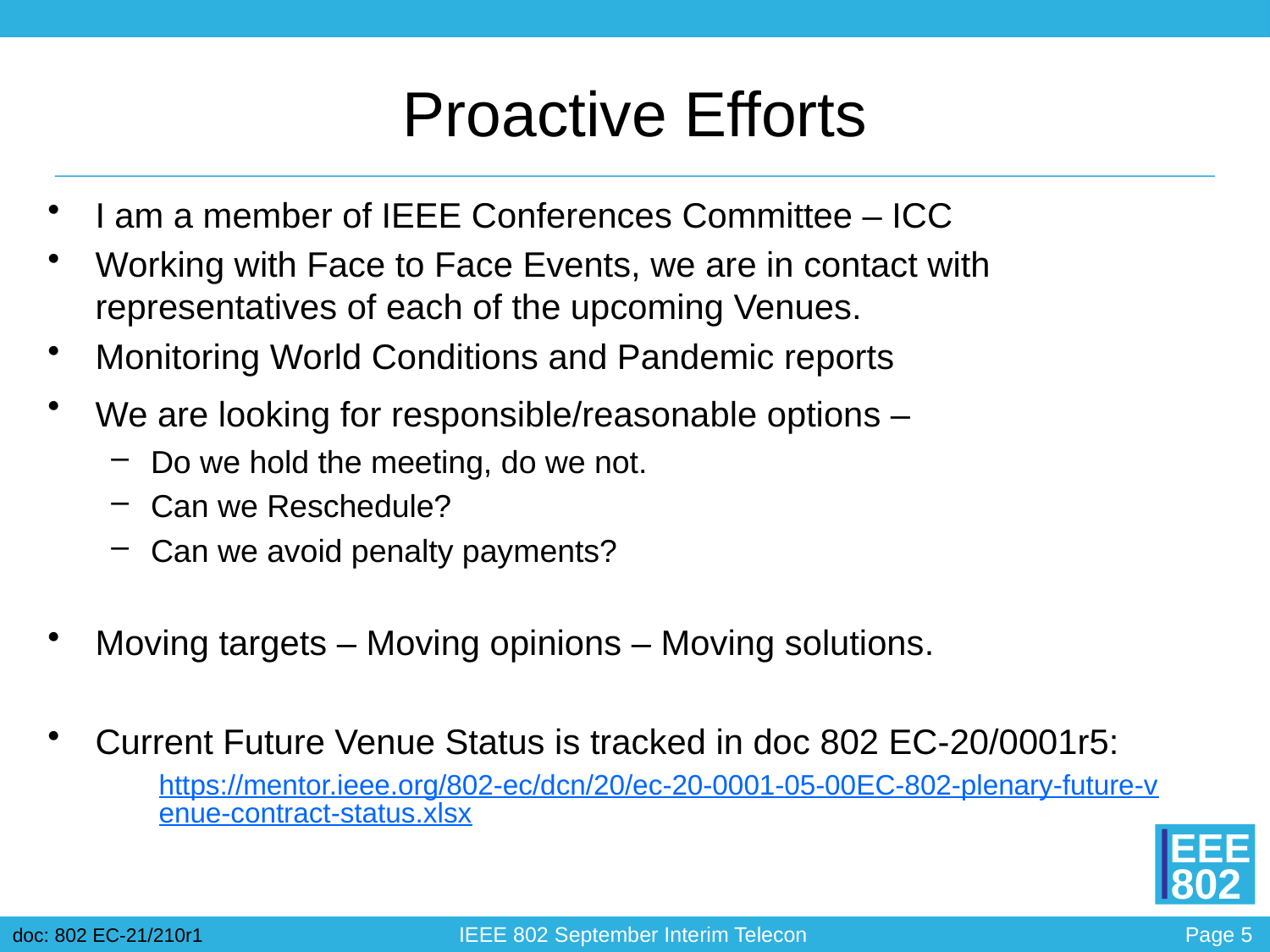

# Proactive Efforts
I am a member of IEEE Conferences Committee – ICC
Working with Face to Face Events, we are in contact with representatives of each of the upcoming Venues.
Monitoring World Conditions and Pandemic reports
We are looking for responsible/reasonable options –
Do we hold the meeting, do we not.
Can we Reschedule?
Can we avoid penalty payments?

Moving targets – Moving opinions – Moving solutions.

Current Future Venue Status is tracked in doc 802 EC-20/0001r5:
https://mentor.ieee.org/802-ec/dcn/20/ec-20-0001-05-00EC-802-plenary-future-venue-contract-status.xlsx